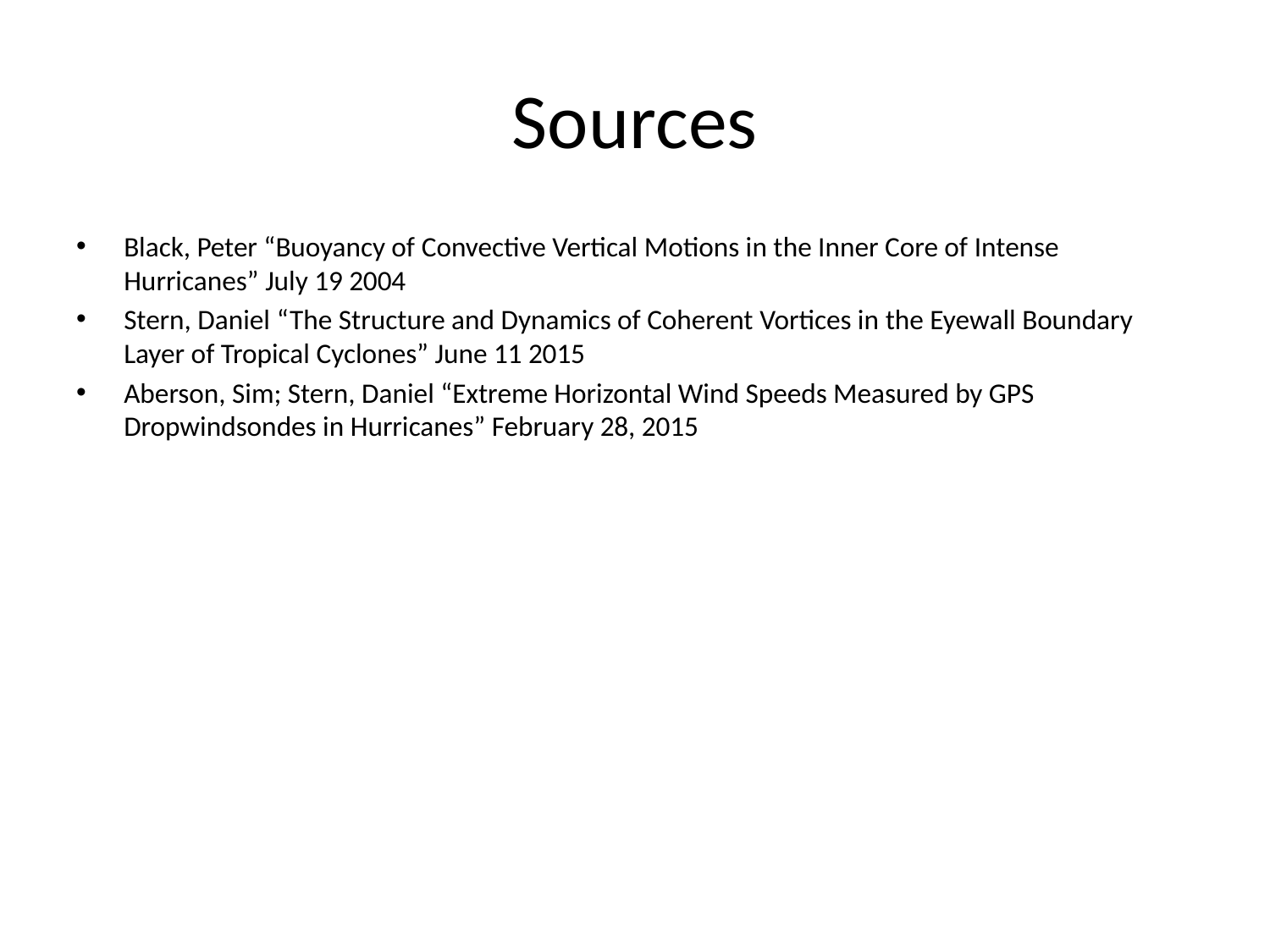

# Sources
Black, Peter “Buoyancy of Convective Vertical Motions in the Inner Core of Intense Hurricanes” July 19 2004
Stern, Daniel “The Structure and Dynamics of Coherent Vortices in the Eyewall Boundary Layer of Tropical Cyclones” June 11 2015
Aberson, Sim; Stern, Daniel “Extreme Horizontal Wind Speeds Measured by GPS Dropwindsondes in Hurricanes” February 28, 2015